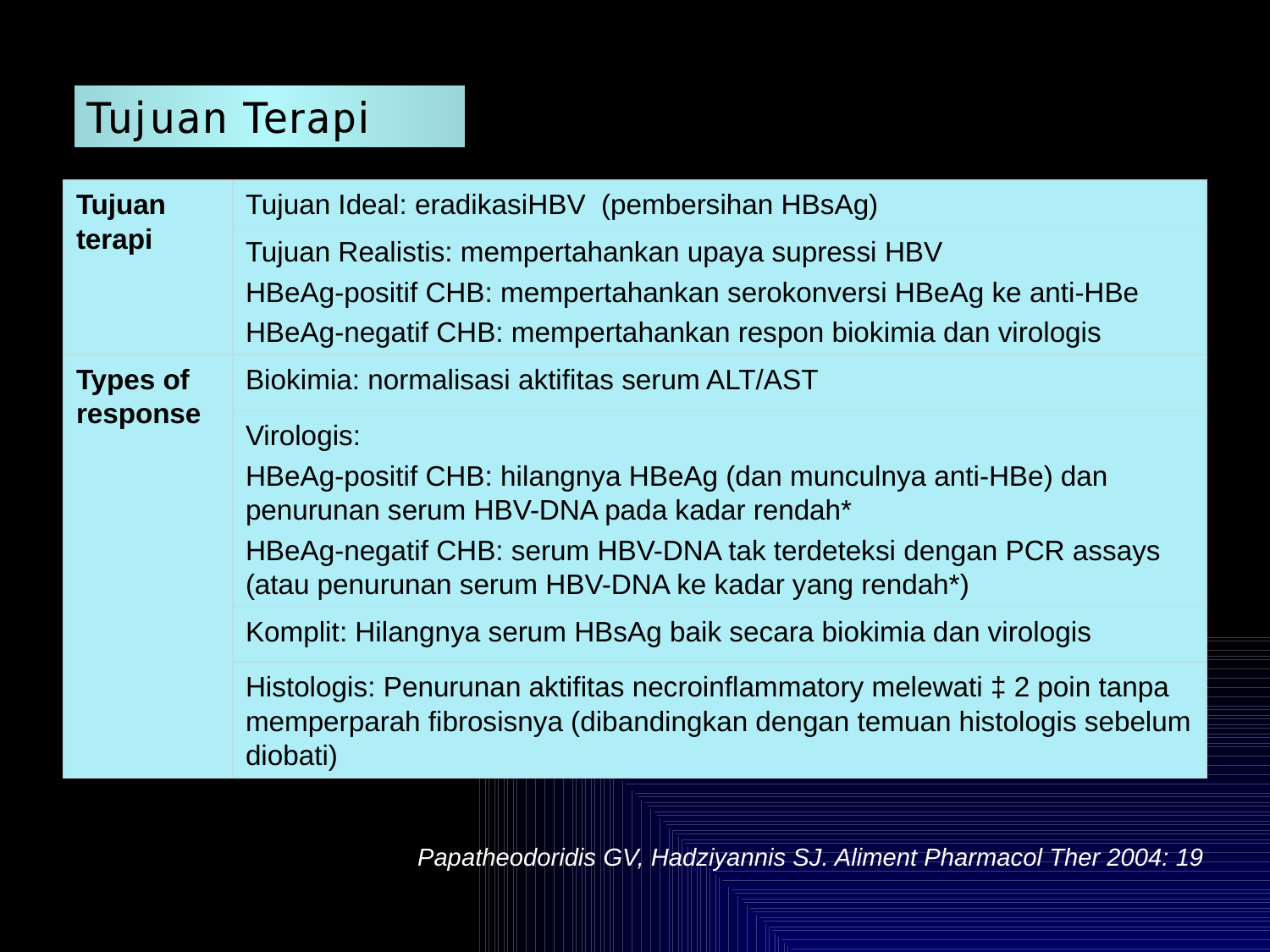

Tujuan Terapi
| Tujuan terapi | Tujuan Ideal: eradikasiHBV (pembersihan HBsAg) |
| --- | --- |
|  | Tujuan Realistis: mempertahankan upaya supressi HBV HBeAg-positif CHB: mempertahankan serokonversi HBeAg ke anti-HBe HBeAg-negatif CHB: mempertahankan respon biokimia dan virologis |
| Types of response | Biokimia: normalisasi aktifitas serum ALT/AST |
|  | Virologis: HBeAg-positif CHB: hilangnya HBeAg (dan munculnya anti-HBe) dan penurunan serum HBV-DNA pada kadar rendah\* HBeAg-negatif CHB: serum HBV-DNA tak terdeteksi dengan PCR assays (atau penurunan serum HBV-DNA ke kadar yang rendah\*) |
|  | Komplit: Hilangnya serum HBsAg baik secara biokimia dan virologis |
|  | Histologis: Penurunan aktifitas necroinflammatory melewati ‡ 2 poin tanpa memperparah fibrosisnya (dibandingkan dengan temuan histologis sebelum diobati) |
Papatheodoridis GV, Hadziyannis SJ. Aliment Pharmacol Ther 2004: 19